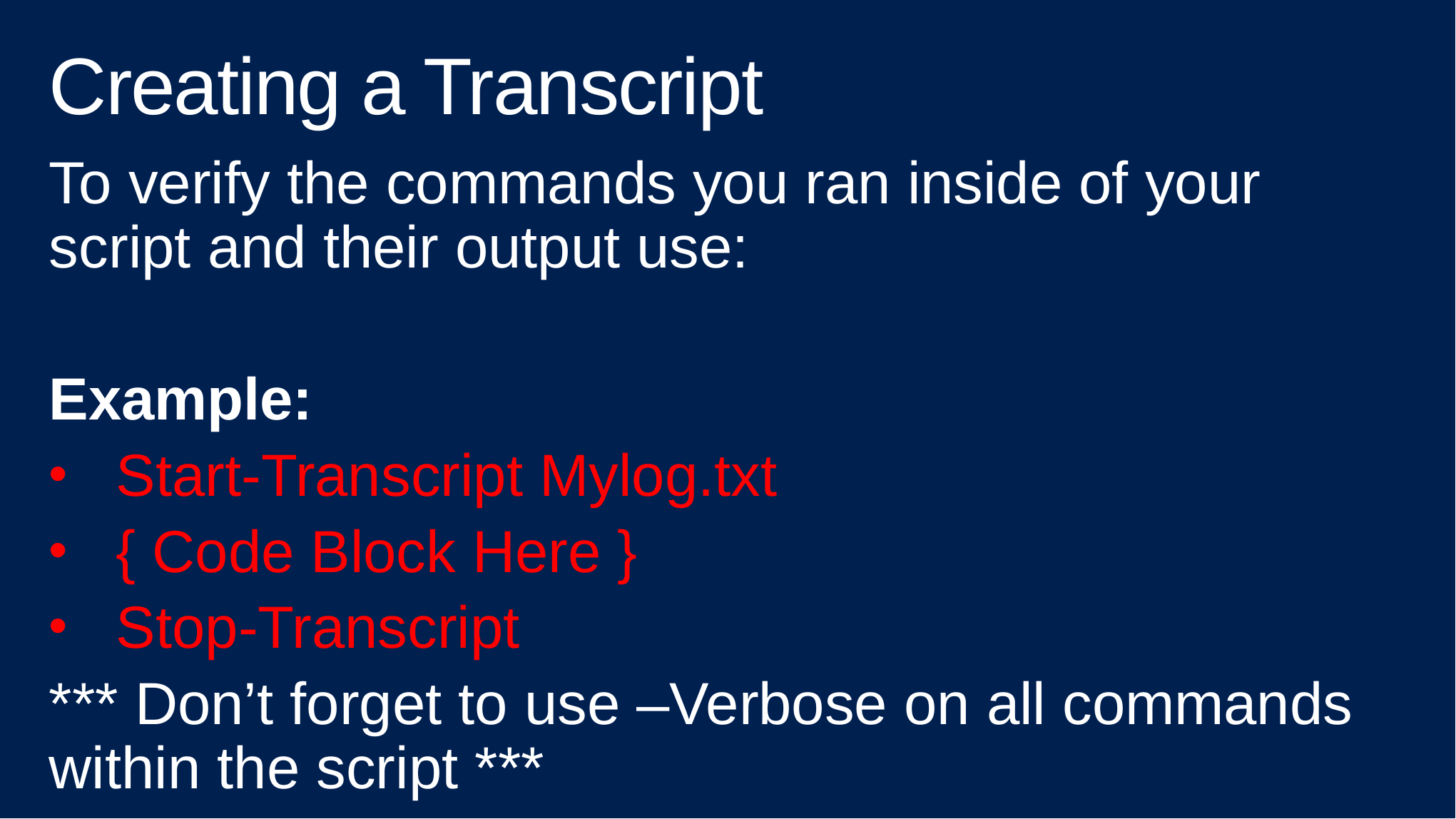

# Creating a Transcript
To verify the commands you ran inside of your script and their output use:

Example:
Start-Transcript Mylog.txt
{ Code Block Here }
Stop-Transcript
*** Don’t forget to use –Verbose on all commands within the script ***